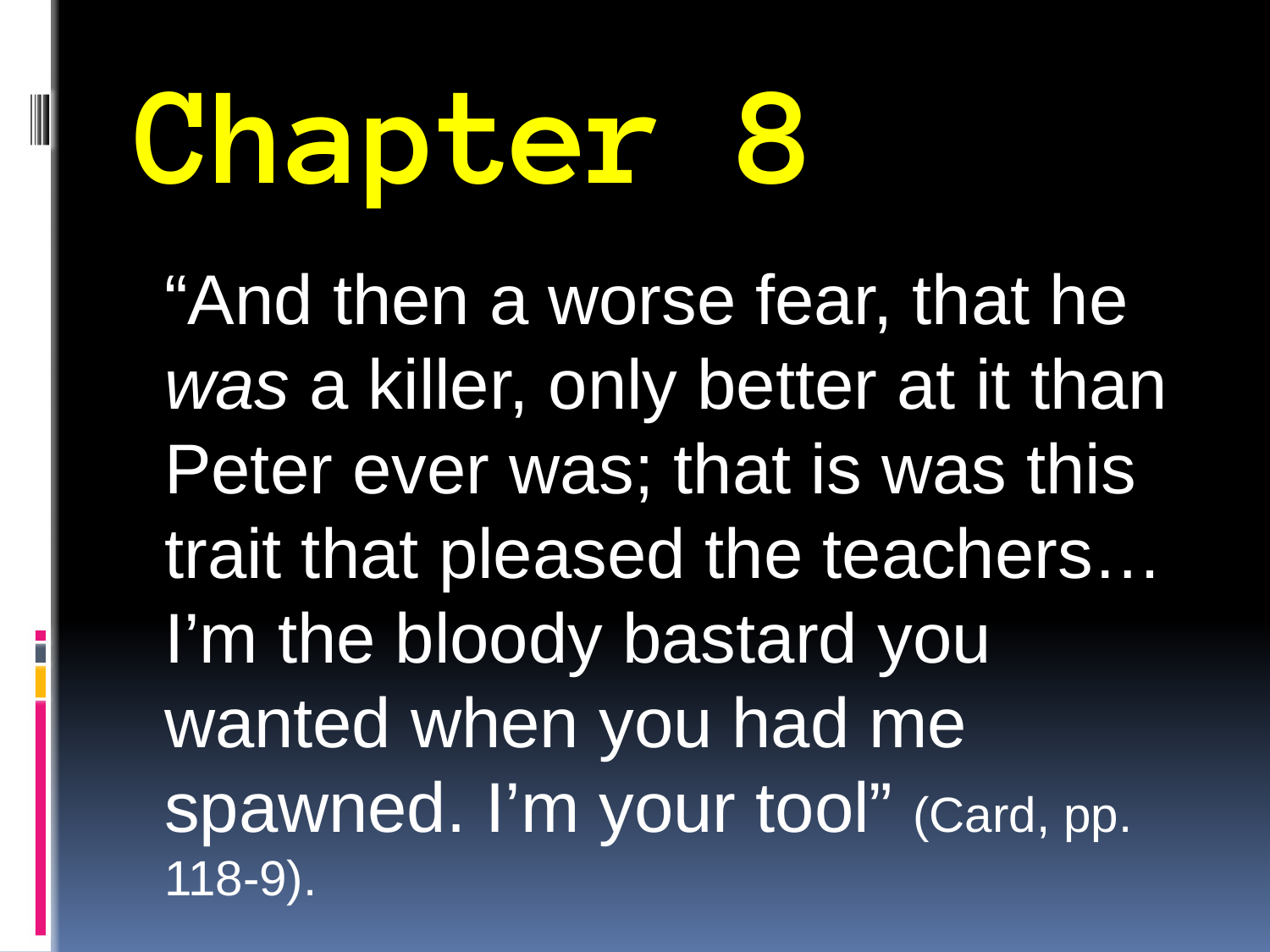

# Chapter 8
“And then a worse fear, that he was a killer, only better at it than Peter ever was; that is was this trait that pleased the teachers…I’m the bloody bastard you wanted when you had me spawned. I’m your tool” (Card, pp. 118-9).